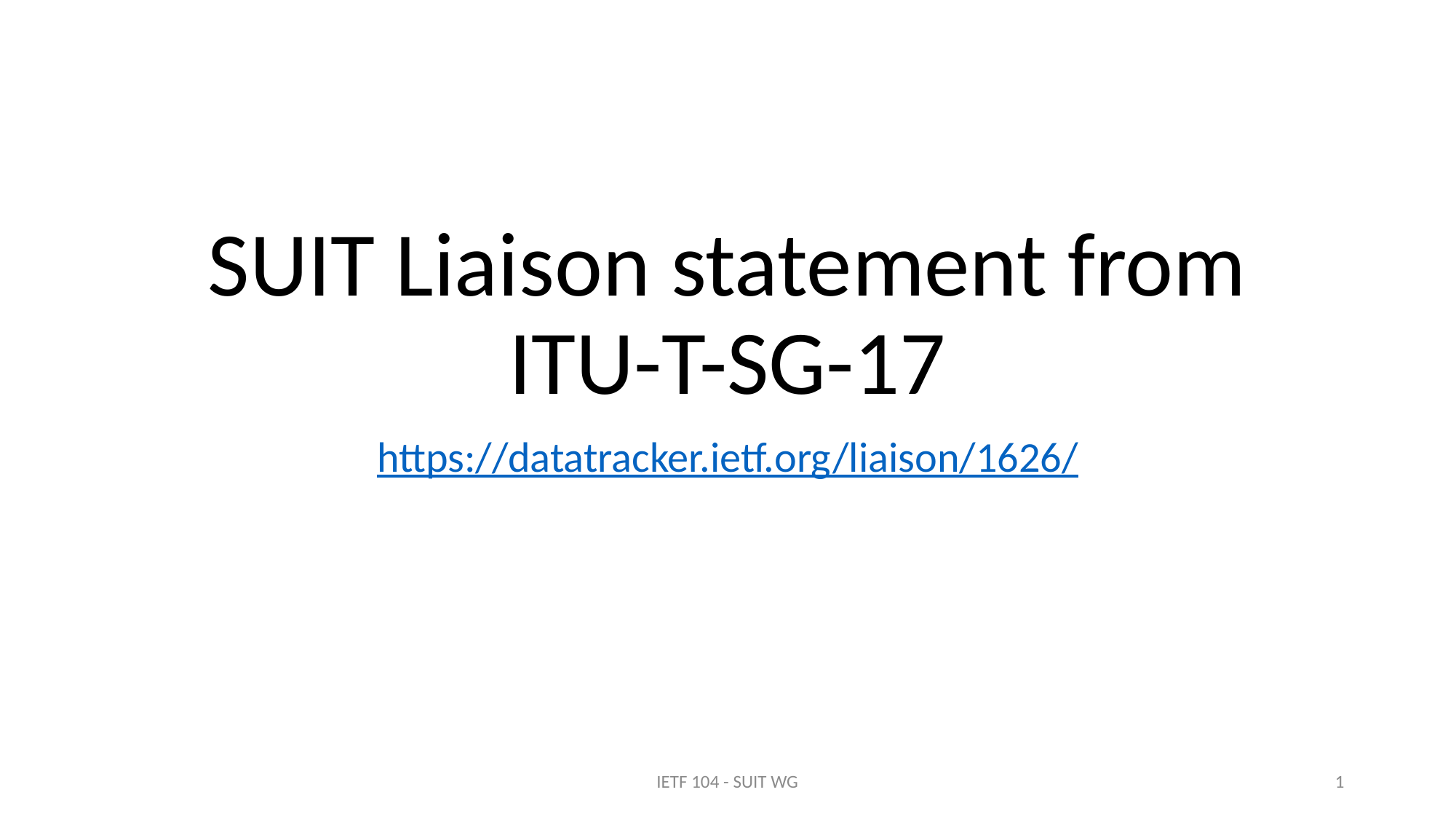

# SUIT Liaison statement from ITU-T-SG-17
https://datatracker.ietf.org/liaison/1626/

IETF 104 - SUIT WG
1